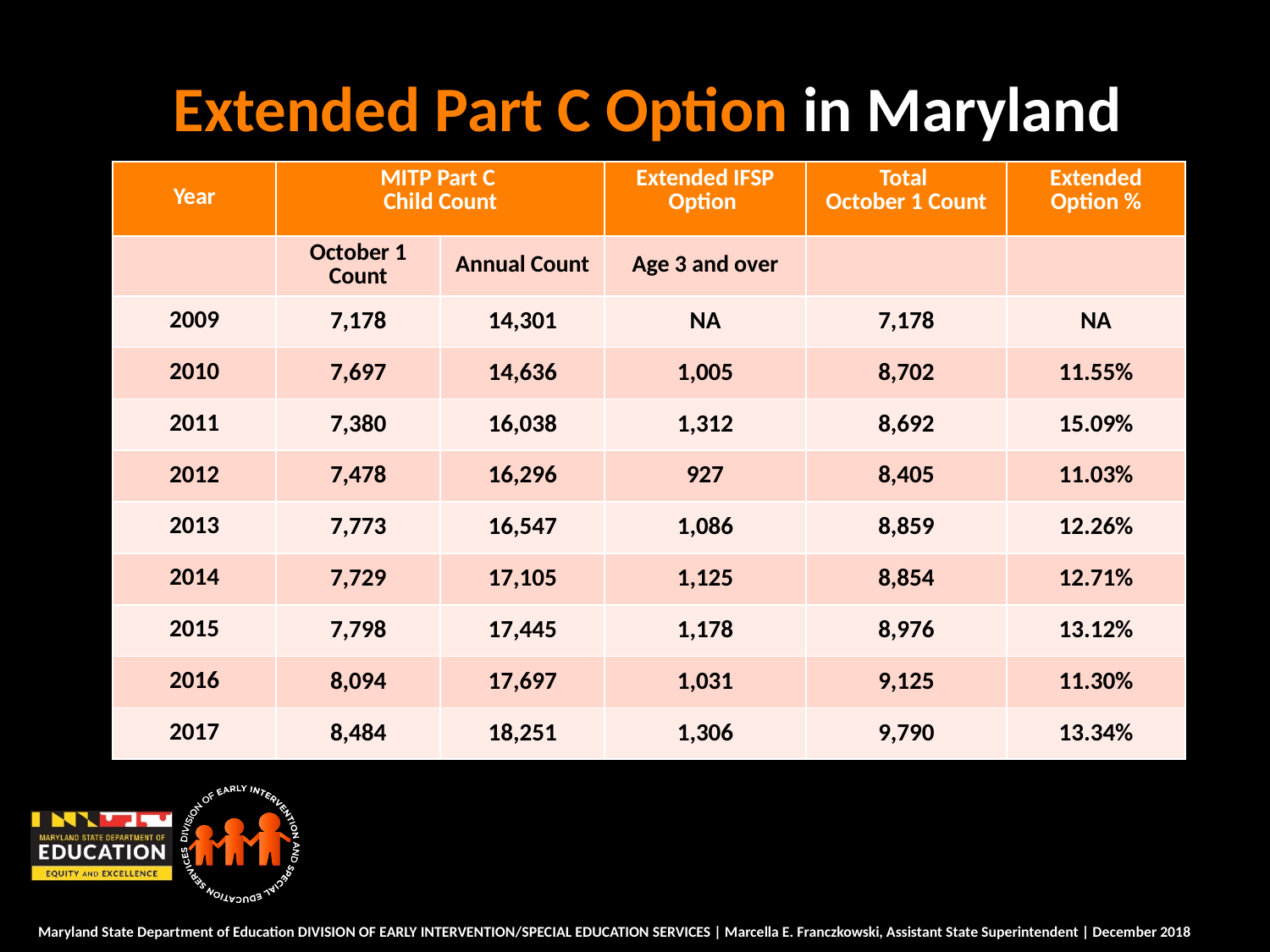

# Extended Part C Option in Maryland
| Year | MITP Part C Child Count |  | Extended IFSP Option | Total October 1 Count | Extended Option % |
| --- | --- | --- | --- | --- | --- |
|  | October 1 Count | Annual Count | Age 3 and over |  |  |
| 2009 | 7,178 | 14,301 | NA | 7,178 | NA |
| 2010 | 7,697 | 14,636 | 1,005 | 8,702 | 11.55% |
| 2011 | 7,380 | 16,038 | 1,312 | 8,692 | 15.09% |
| 2012 | 7,478 | 16,296 | 927 | 8,405 | 11.03% |
| 2013 | 7,773 | 16,547 | 1,086 | 8,859 | 12.26% |
| 2014 | 7,729 | 17,105 | 1,125 | 8,854 | 12.71% |
| 2015 | 7,798 | 17,445 | 1,178 | 8,976 | 13.12% |
| 2016 | 8,094 | 17,697 | 1,031 | 9,125 | 11.30% |
| 2017 | 8,484 | 18,251 | 1,306 | 9,790 | 13.34% |
Maryland State Department of Education DIVISION OF EARLY INTERVENTION/SPECIAL EDUCATION SERVICES | Marcella E. Franczkowski, Assistant State Superintendent | December 2018